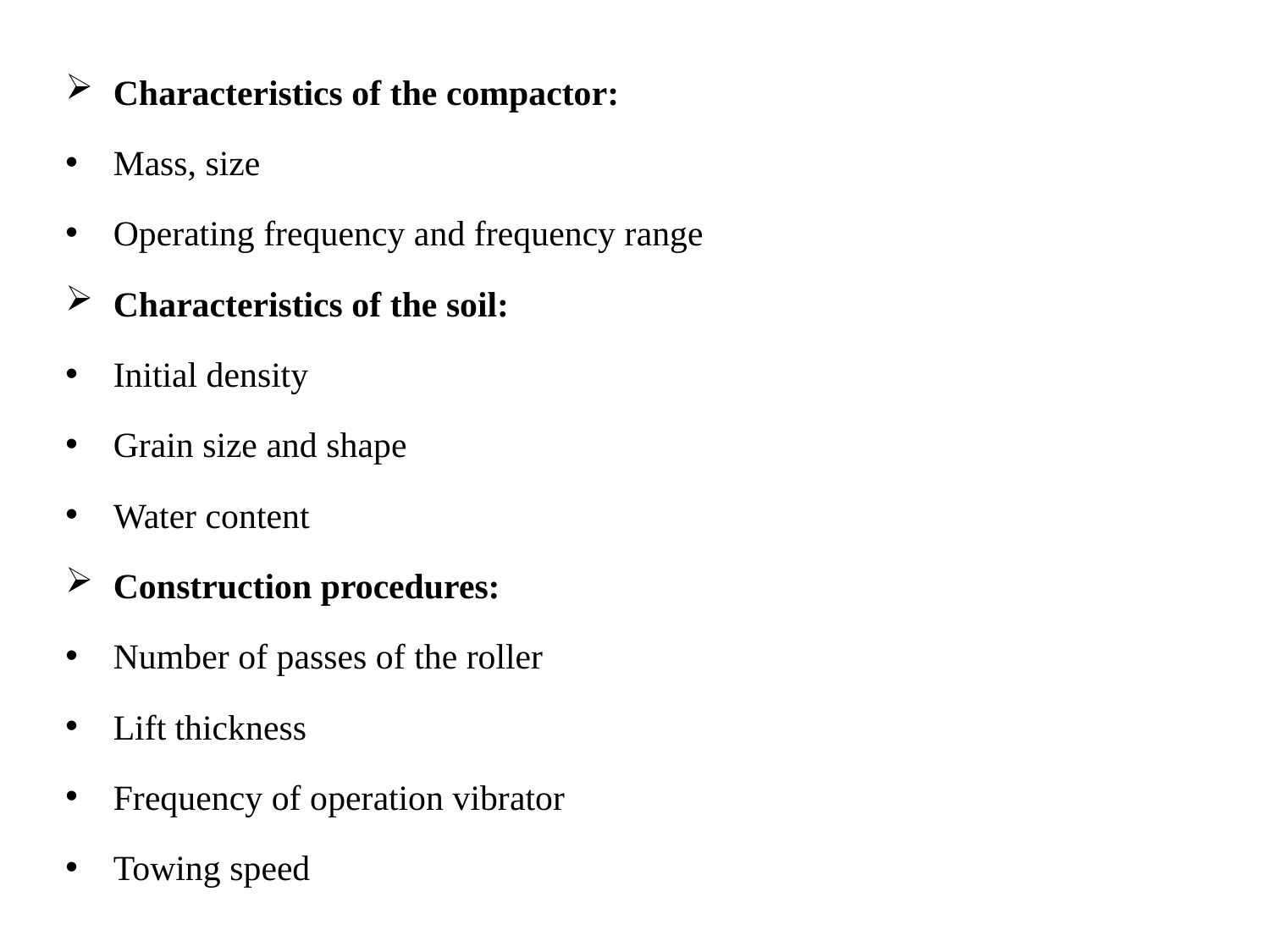

Characteristics of the compactor:
Mass, size
Operating frequency and frequency range
Characteristics of the soil:
Initial density
Grain size and shape
Water content
Construction procedures:
Number of passes of the roller
Lift thickness
Frequency of operation vibrator
Towing speed